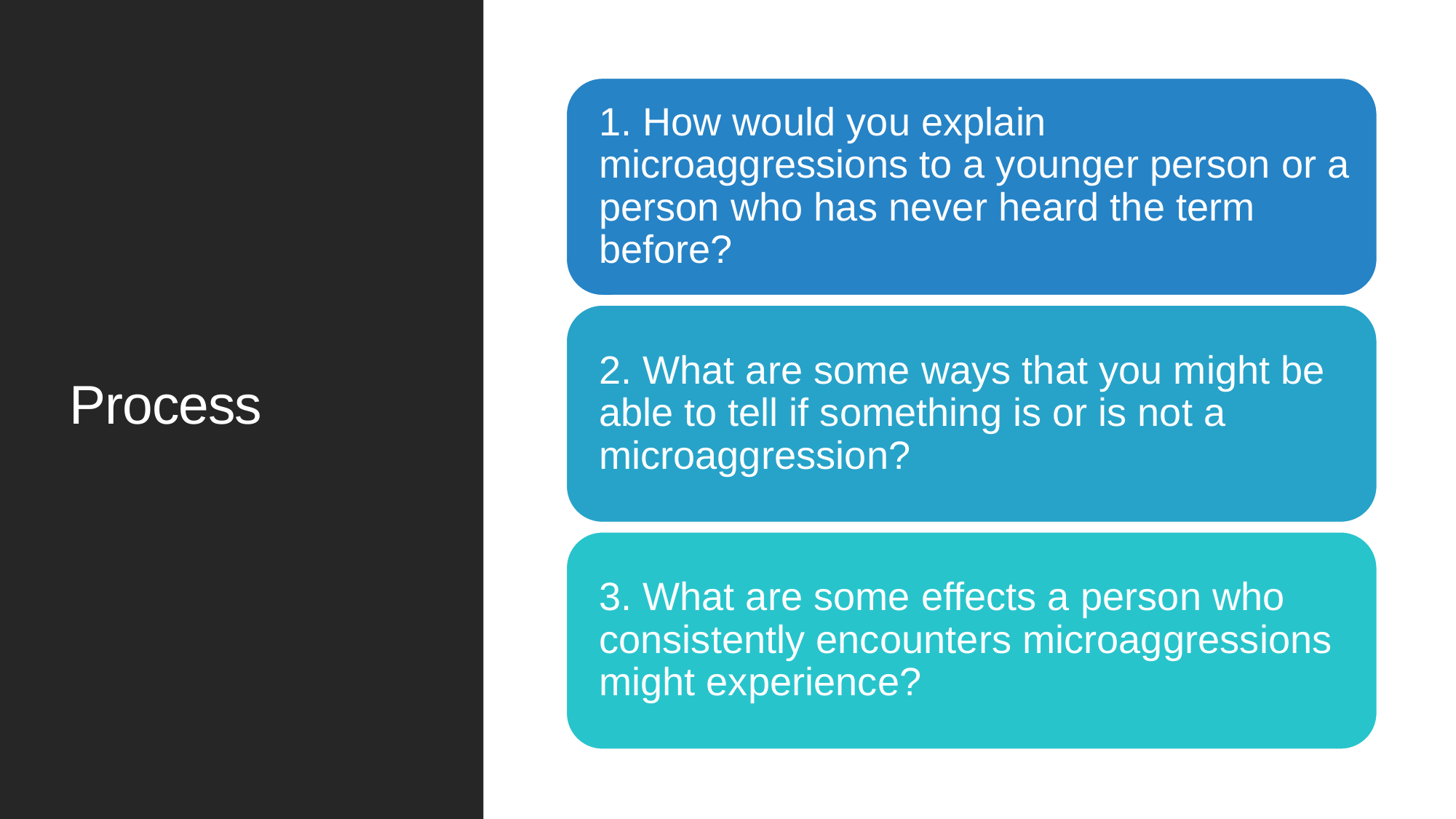

# Process
1. How would you explain microaggressions to a younger person or a person who has never heard the term before?
2. What are some ways that you might be able to tell if something is or is not a microaggression?
3. What are some effects a person who consistently encounters microaggressions might experience?